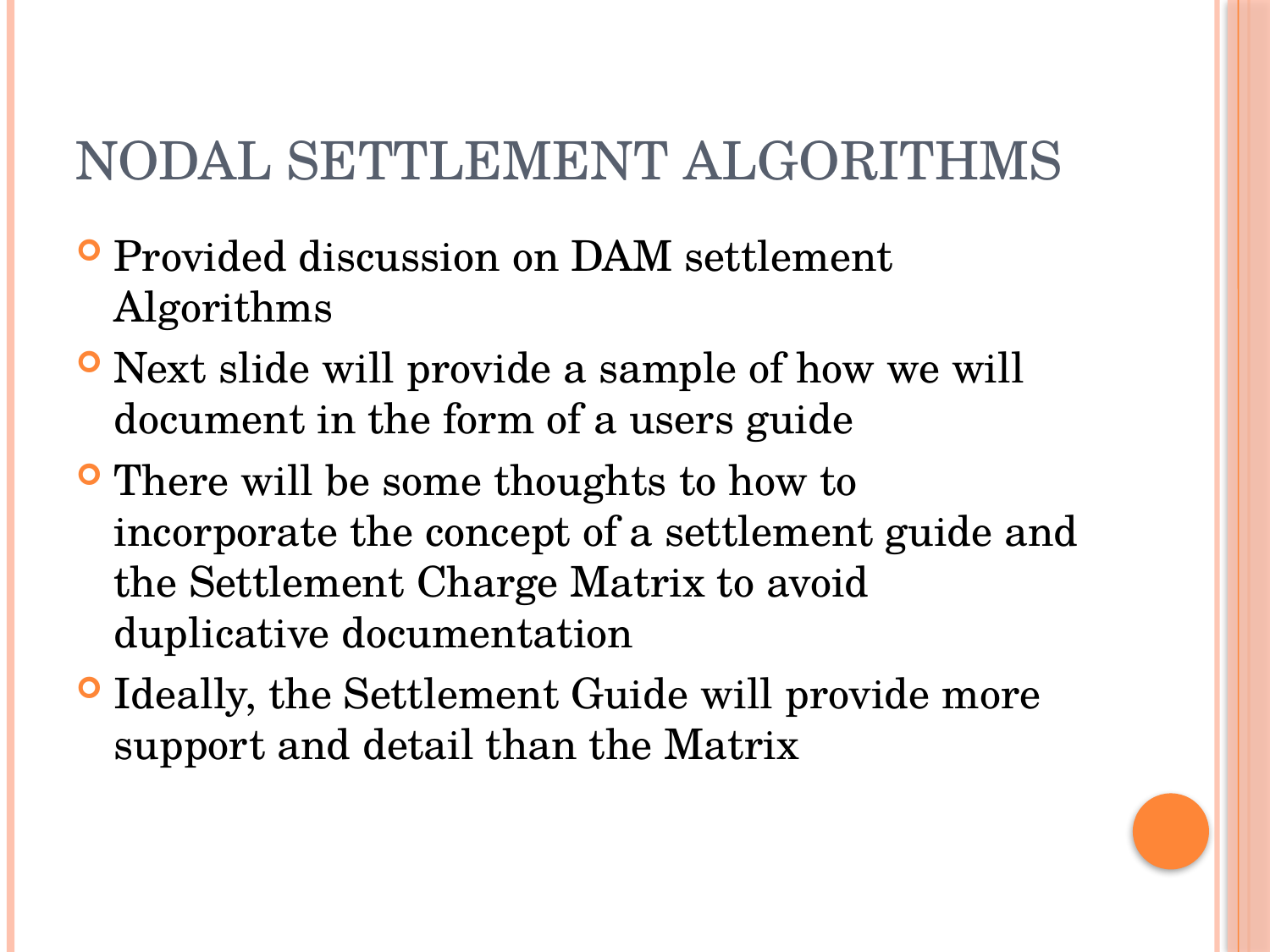

# Nodal Settlement Algorithms
Provided discussion on DAM settlement Algorithms
Next slide will provide a sample of how we will document in the form of a users guide
There will be some thoughts to how to incorporate the concept of a settlement guide and the Settlement Charge Matrix to avoid duplicative documentation
Ideally, the Settlement Guide will provide more support and detail than the Matrix